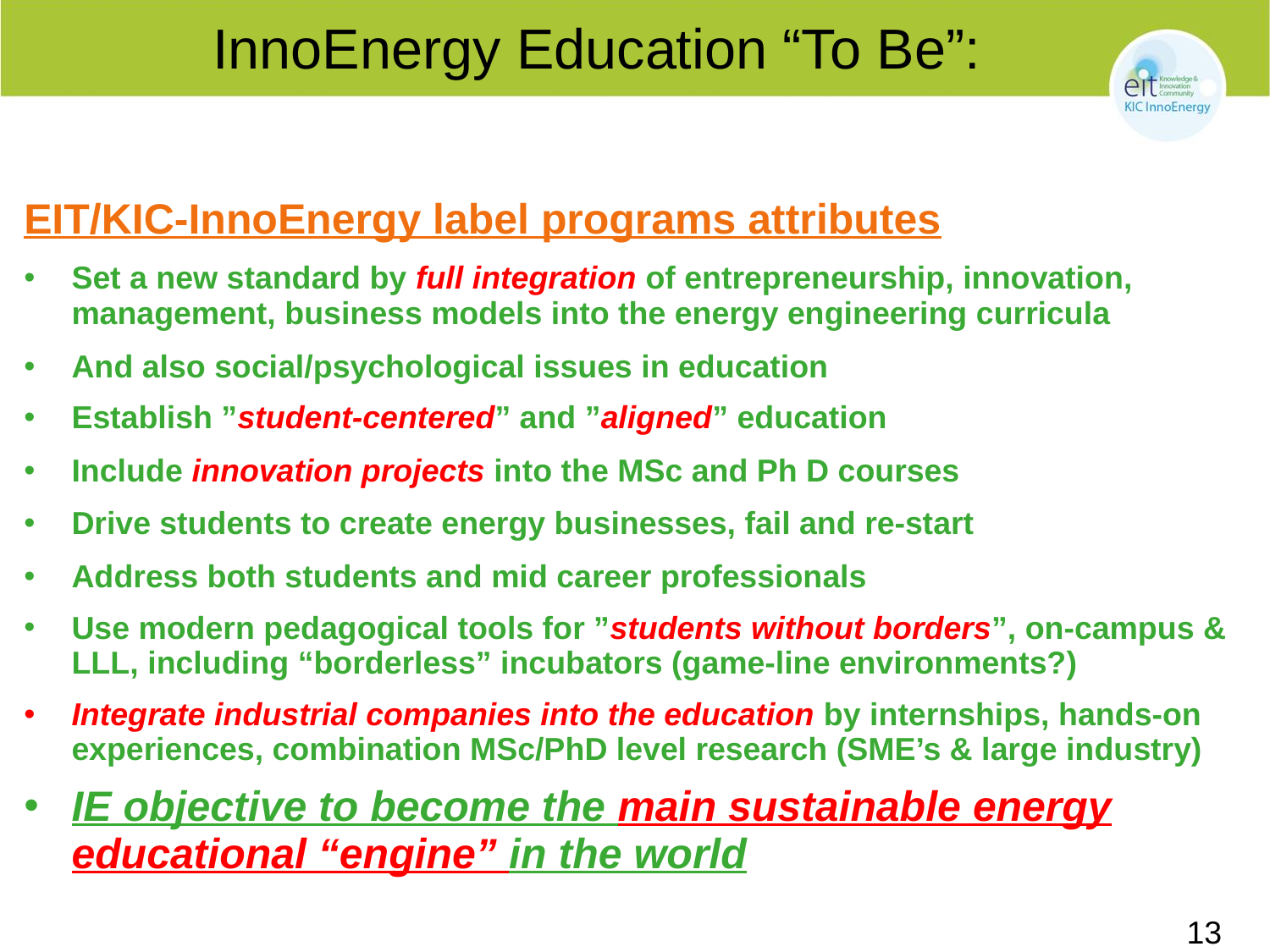

# InnoEnergy Education “To Be”: A paradigm shift
EIT/KIC-InnoEnergy label programs attributes

Set a new standard by full integration of entrepreneurship, innovation, management, business models into the energy engineering curricula

And also social/psychological issues in education

Establish ”student-centered” and ”aligned” education

Include innovation projects into the MSc and Ph D courses

Drive students to create energy businesses, fail and re-start

Address both students and mid career professionals

Use modern pedagogical tools for ”students without borders”, on-campus & LLL, including “borderless” incubators (game-line environments?)

Integrate industrial companies into the education by internships, hands-on experiences, combination MSc/PhD level research (SME’s & large industry)

IE objective to become the main sustainable energy educational “engine” in the world

13
Event, DD.MM.2012